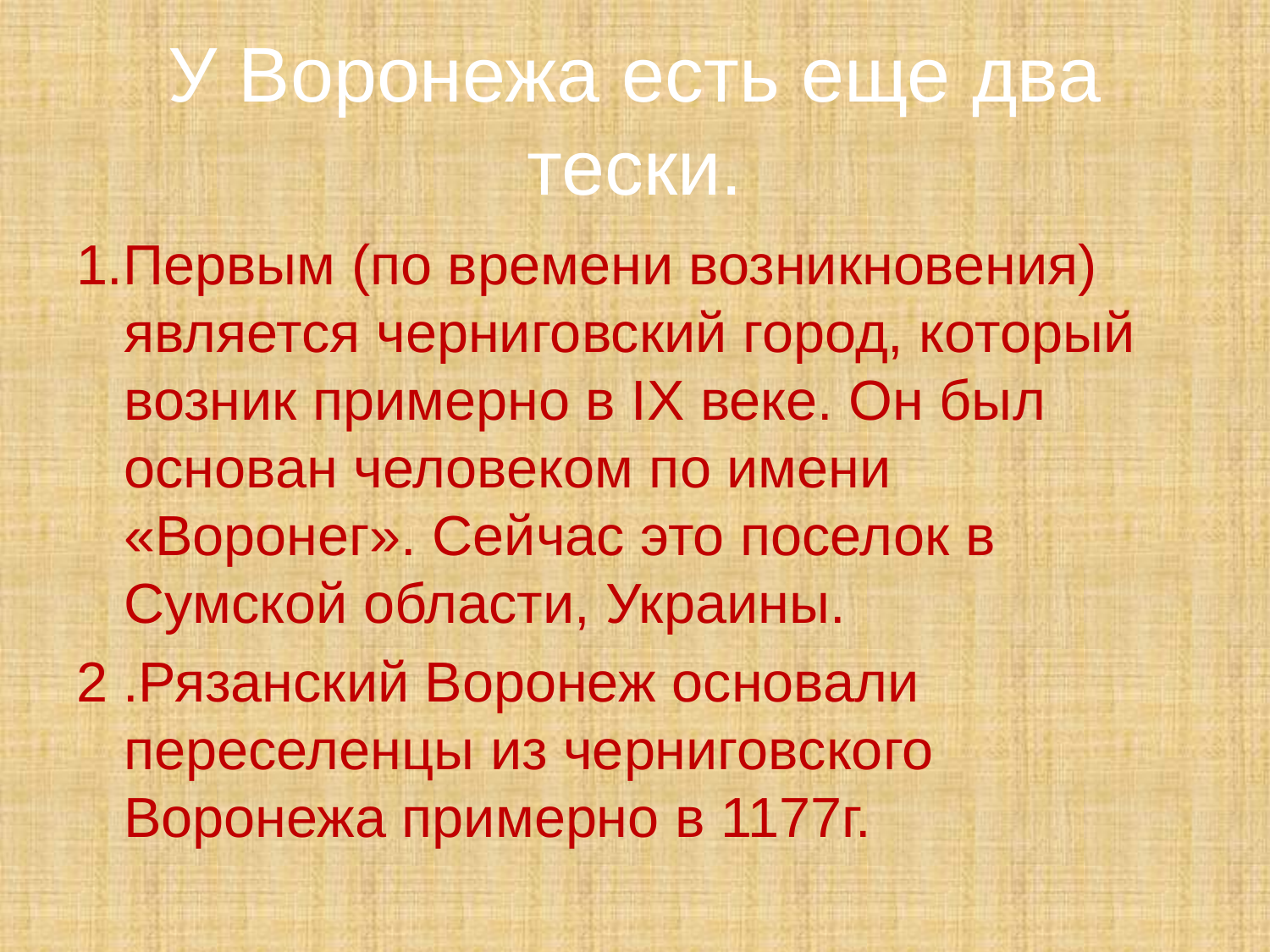

# У Воронежа есть еще два тески.
1.Первым (по времени возникновения) является черниговский город, который возник примерно в IX веке. Он был основан человеком по имени «Воронег». Сейчас это поселок в Сумской области, Украины.
2 .Рязанский Воронеж основали переселенцы из черниговского Воронежа примерно в 1177г.